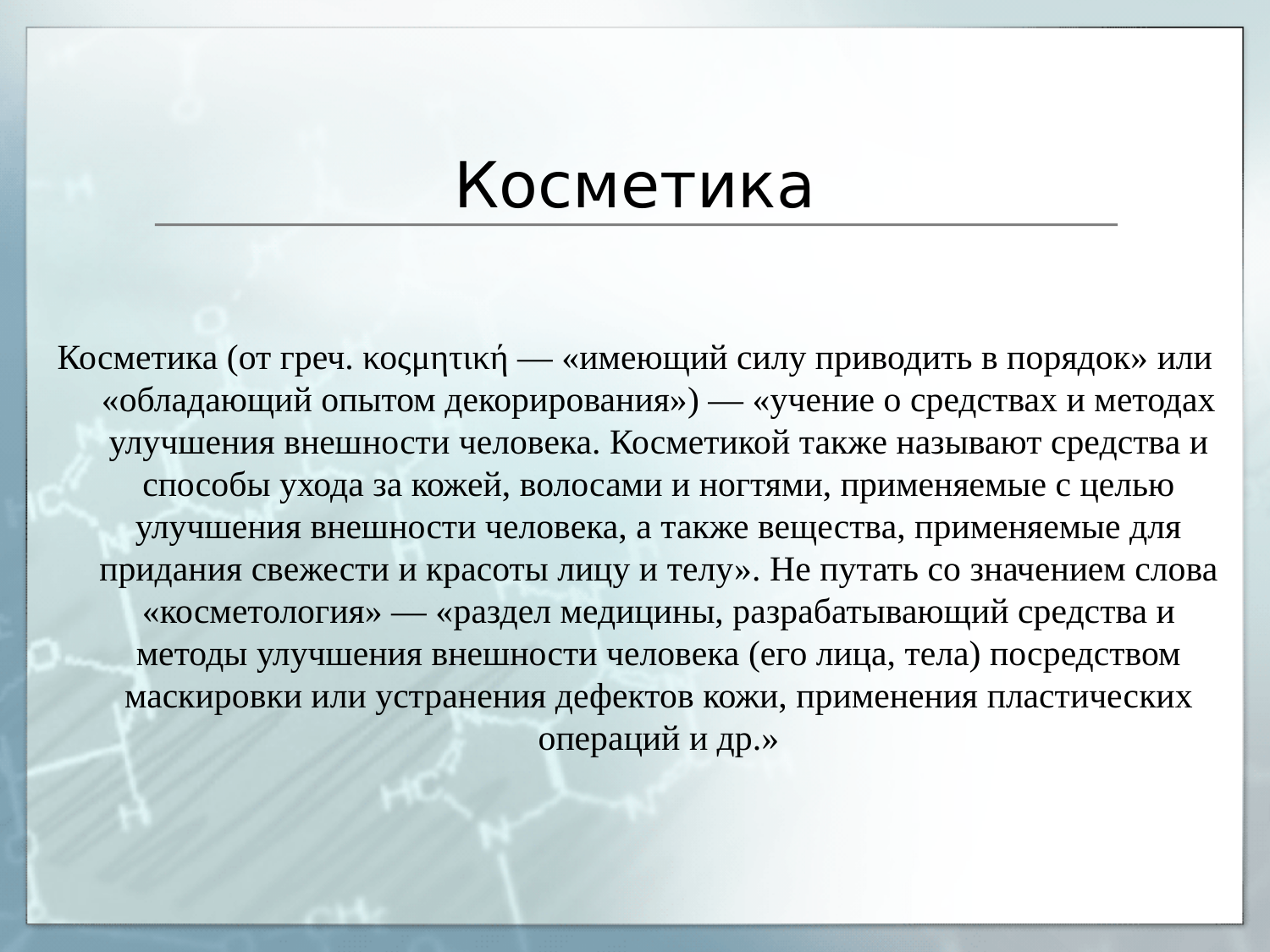

# Косметика
Косметика (от греч. κοςμητική — «имеющий силу приводить в порядок» или «обладающий опытом декорирования») — «учение о средствах и методах улучшения внешности человека. Косметикой также называют средства и способы ухода за кожей, волосами и ногтями, применяемые с целью улучшения внешности человека, а также вещества, применяемые для придания свежести и красоты лицу и телу». Не путать со значением слова «косметология» — «раздел медицины, разрабатывающий средства и методы улучшения внешности человека (его лица, тела) посредством маскировки или устранения дефектов кожи, применения пластических операций и др.»